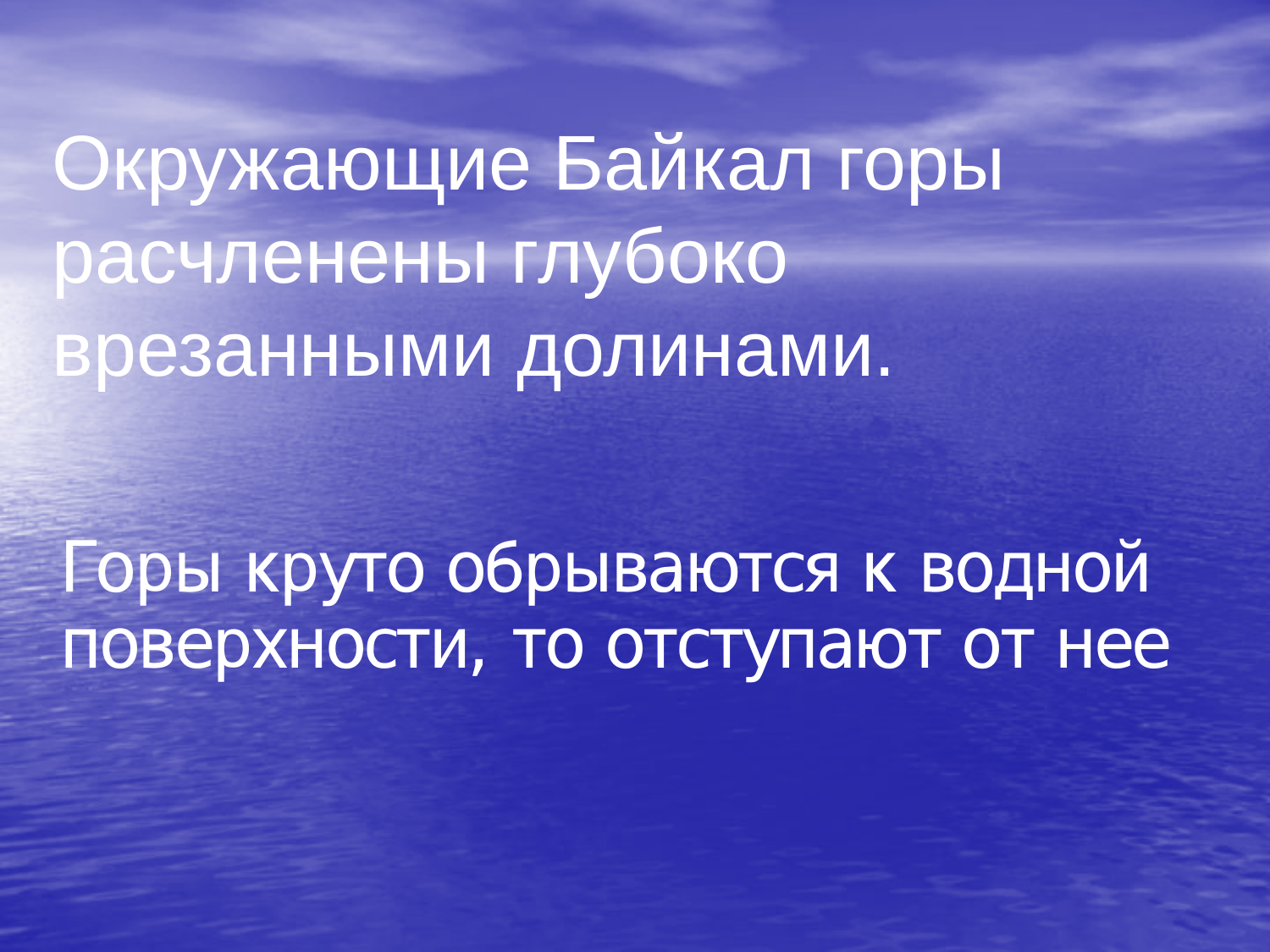

Окружающие Байкал горы
расчленены глубоко
врезанными долинами.

Горы круто обрываются к водной поверхности, то отступают от нее